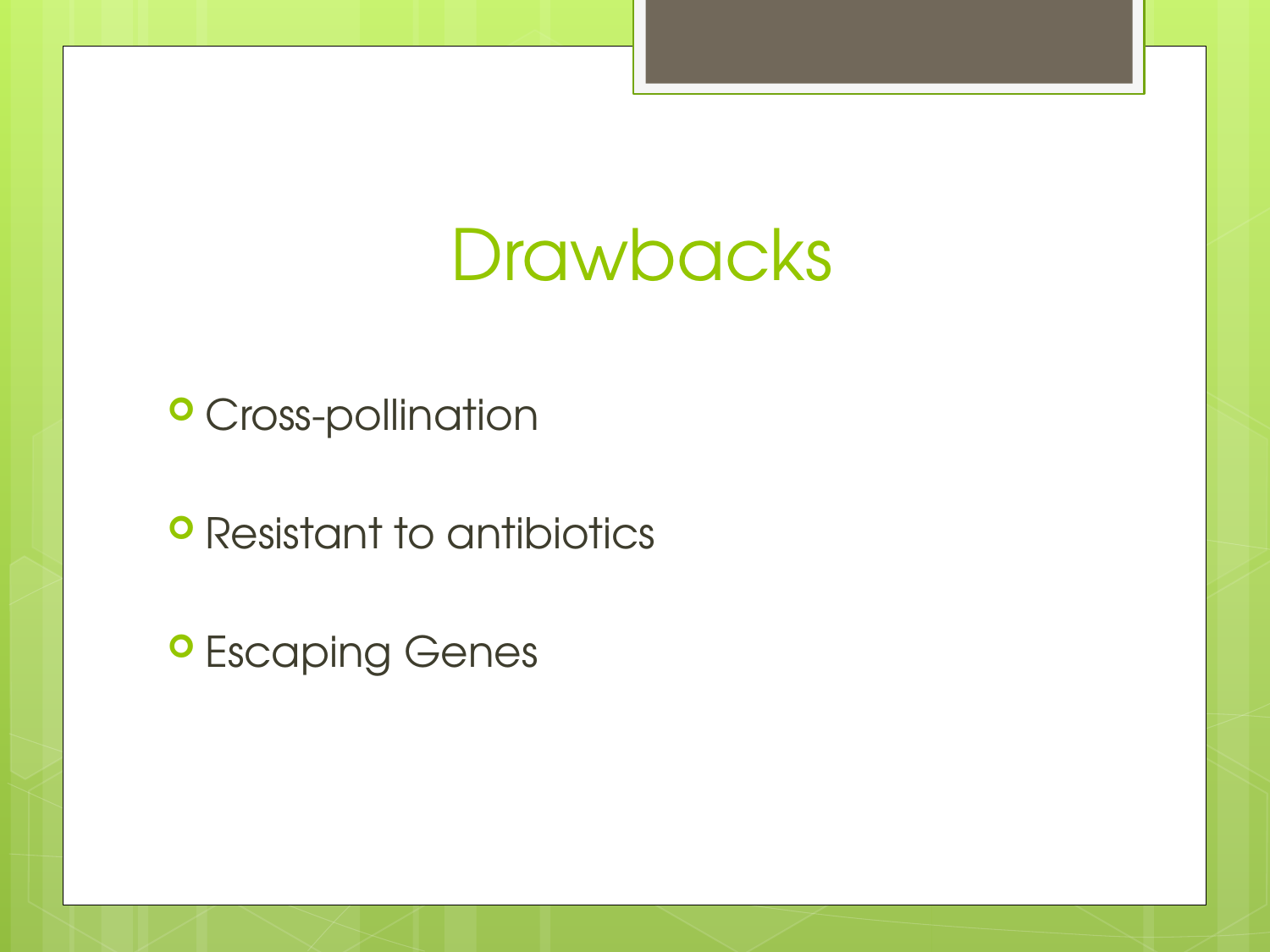

# Drawbacks

Cross-pollination

Resistant to antibiotics

Escaping Genes